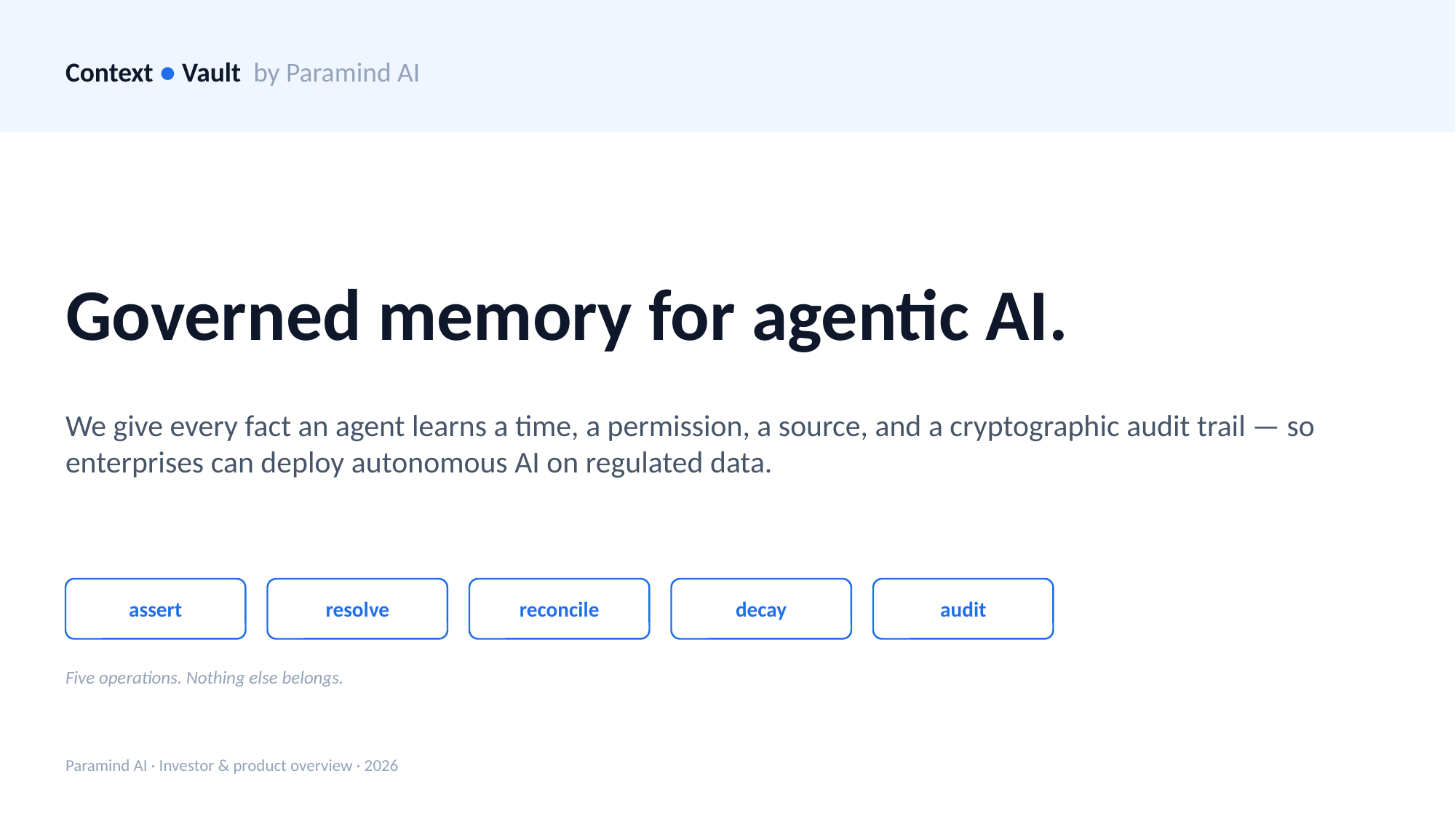

Context ● Vault  by Paramind AI
Governed memory for agentic AI.
We give every fact an agent learns a time, a permission, a source, and a cryptographic audit trail — so enterprises can deploy autonomous AI on regulated data.

assert

resolve

reconcile

decay

audit
Five operations. Nothing else belongs.
Paramind AI · Investor & product overview · 2026